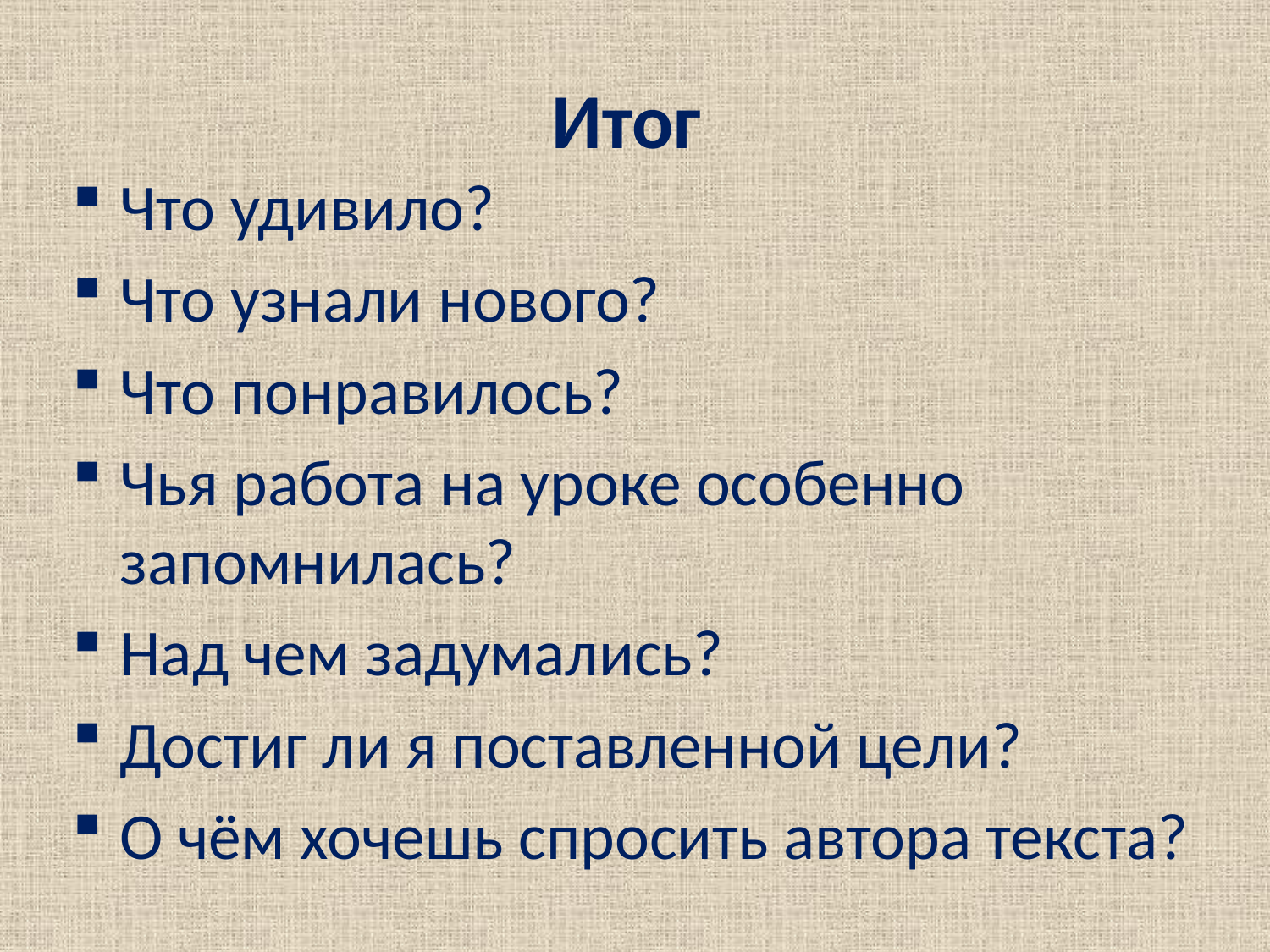

# Итог
Что удивило?
Что узнали нового?
Что понравилось?
Чья работа на уроке особенно запомнилась?
Над чем задумались?
Достиг ли я поставленной цели?
О чём хочешь спросить автора текста?